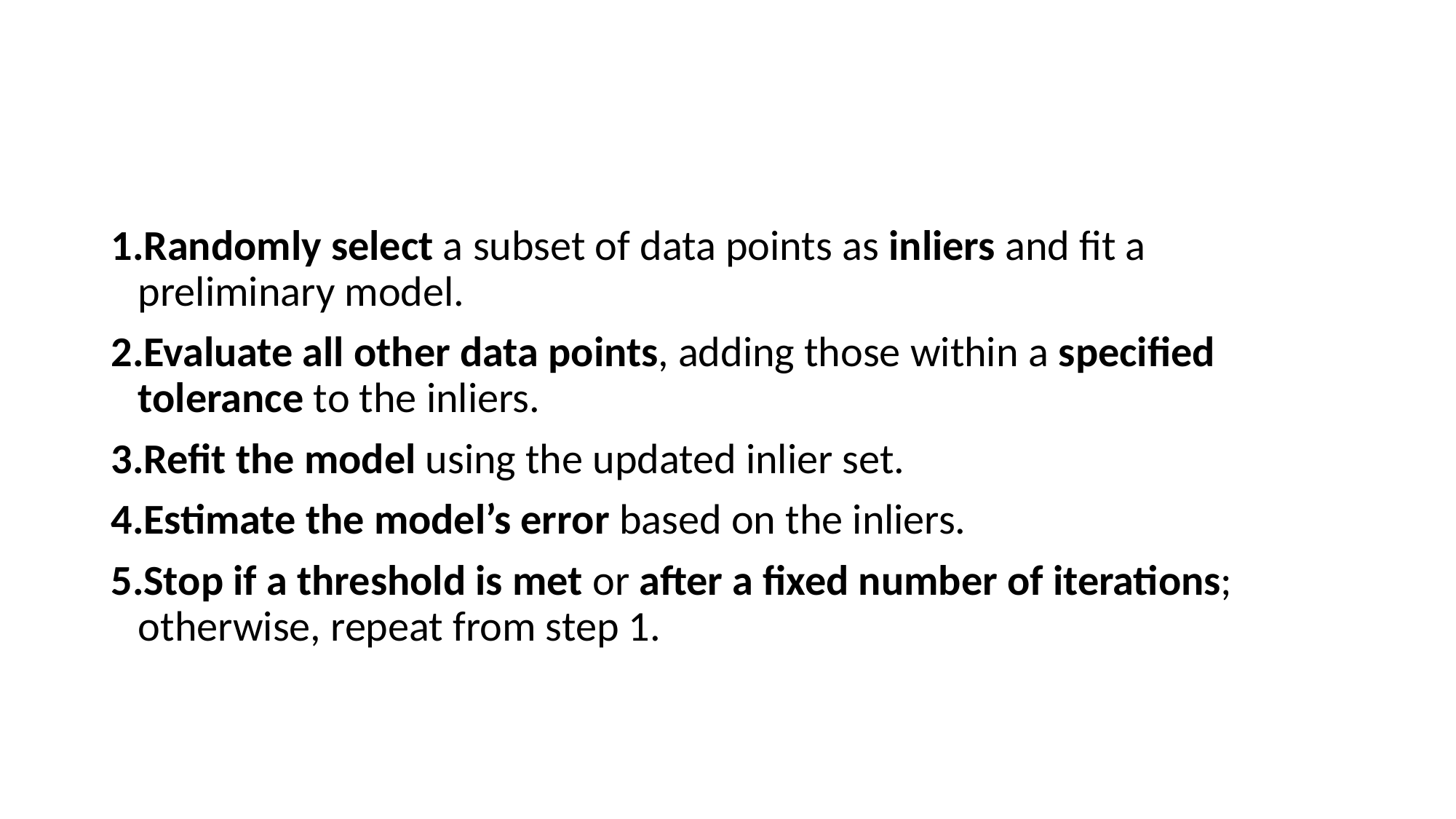

#
Randomly select a subset of data points as inliers and fit a preliminary model.
Evaluate all other data points, adding those within a specified tolerance to the inliers.
Refit the model using the updated inlier set.
Estimate the model’s error based on the inliers.
Stop if a threshold is met or after a fixed number of iterations; otherwise, repeat from step 1.